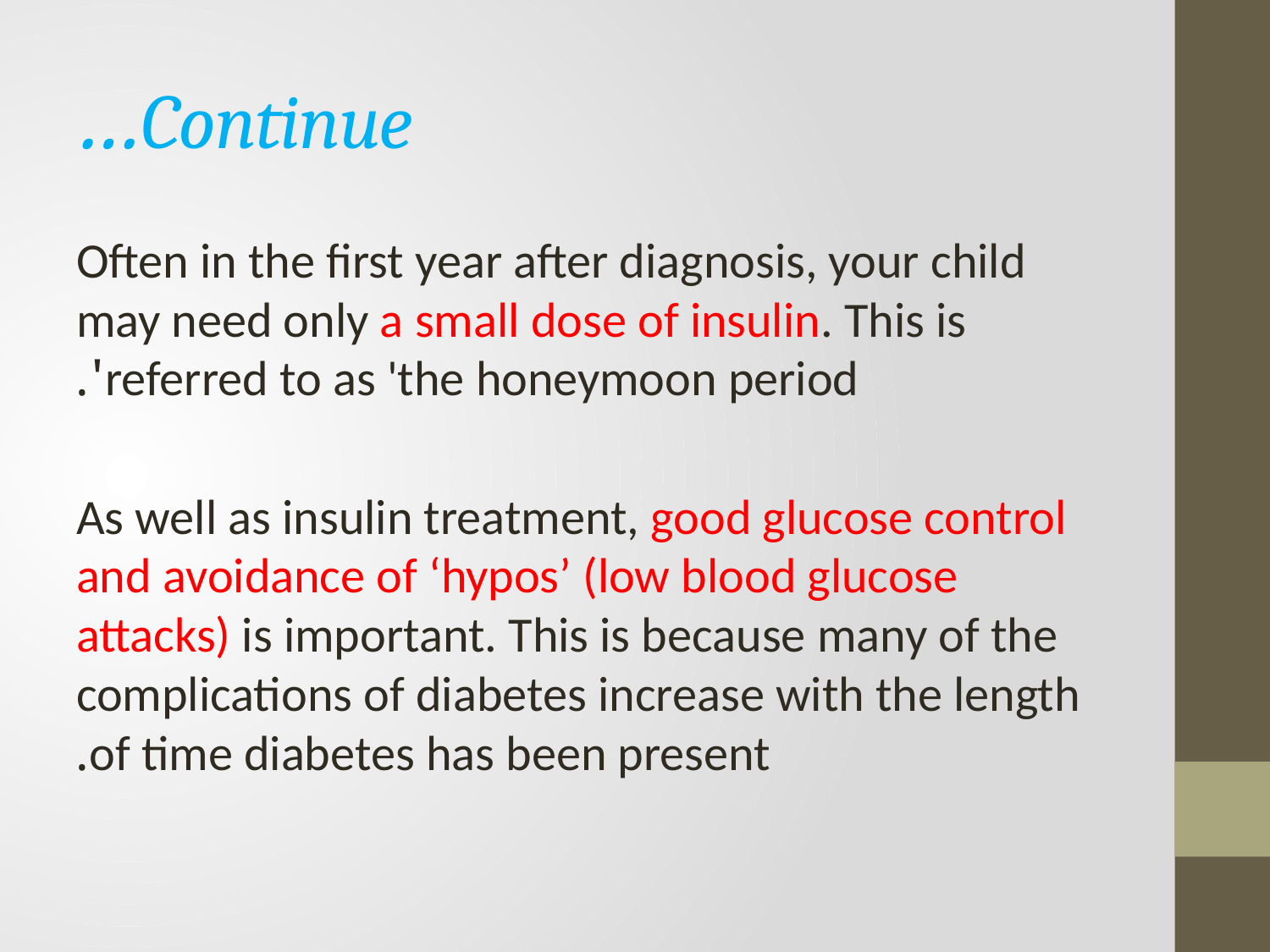

# Continue…
Often in the first year after diagnosis, your child may need only a small dose of insulin. This is referred to as 'the honeymoon period'.

As well as insulin treatment, good glucose control and avoidance of ‘hypos’ (low blood glucose attacks) is important. This is because many of the complications of diabetes increase with the length of time diabetes has been present.